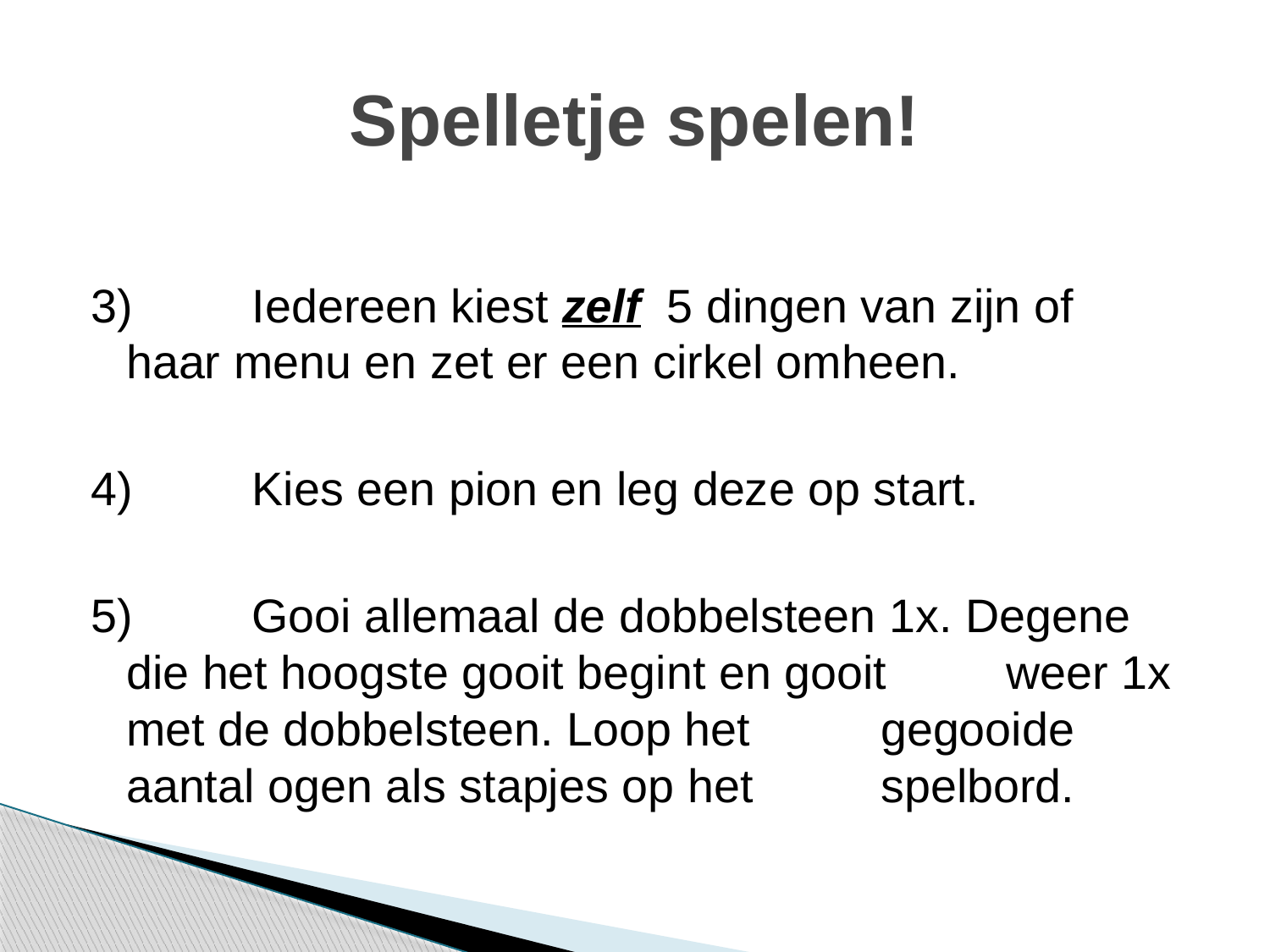

# Spelletje spelen!

3)	Iedereen kiest zelf  5 dingen van zijn of 	haar menu en zet er een cirkel omheen.

4)	Kies een pion en leg deze op start.

5)	Gooi allemaal de dobbelsteen 1x. Degene 	die het hoogste gooit begint en gooit 	weer 1x met de dobbelsteen. Loop het 	gegooide aantal ogen als stapjes op het 	spelbord.